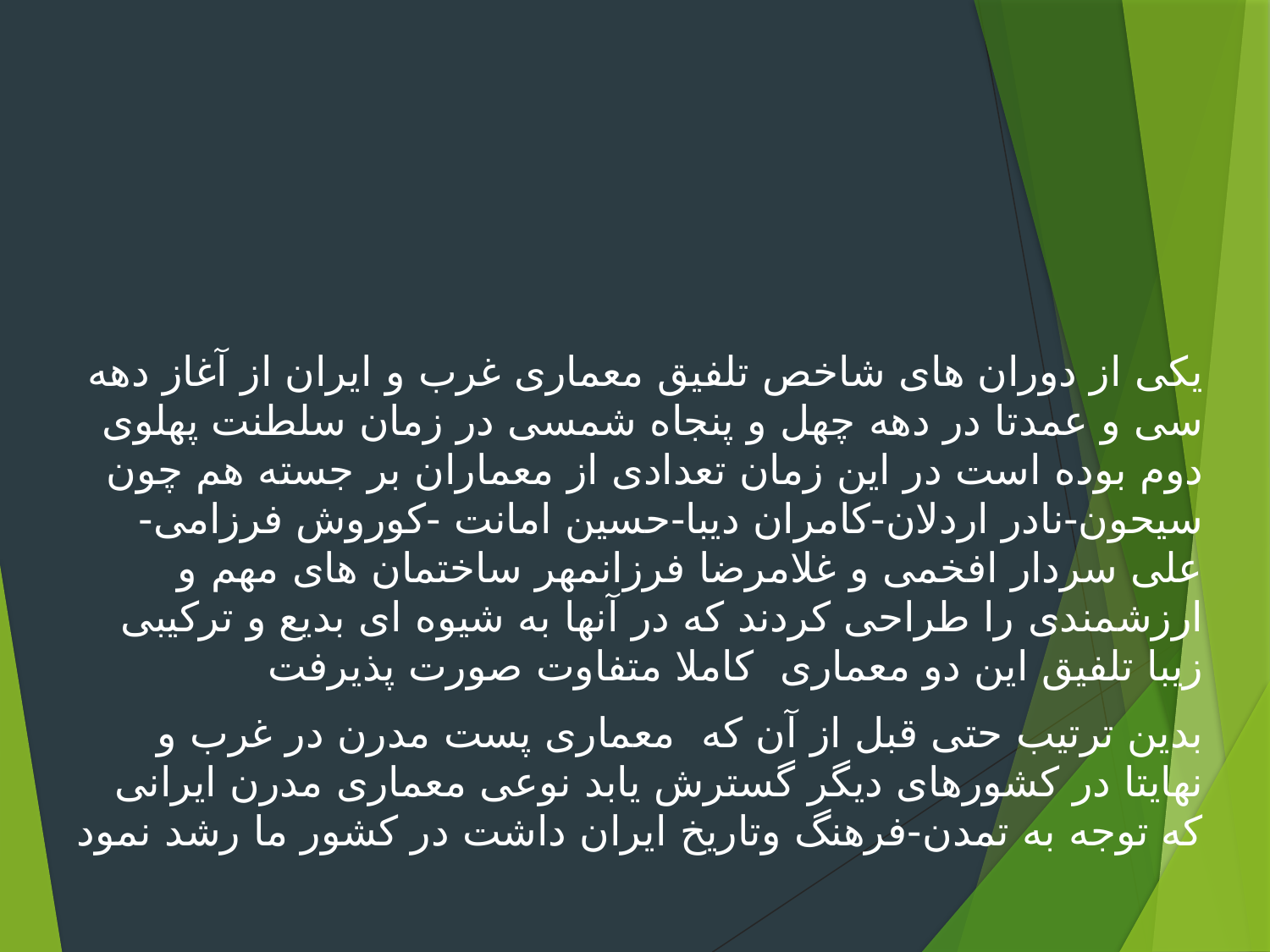

یکی از دوران های شاخص تلفیق معماری غرب و ایران از آغاز دهه سی و عمدتا در دهه چهل و پنجاه شمسی در زمان سلطنت پهلوی دوم بوده است در این زمان تعدادی از معماران بر جسته هم چون سیحون-نادر اردلان-کامران دیبا-حسین امانت -کوروش فرزامی-علی سردار افخمی و غلامرضا فرزانمهر ساختمان های مهم و ارزشمندی را طراحی کردند که در آنها به شیوه ای بدیع و ترکیبی زیبا تلفیق این دو معماری  کاملا متفاوت صورت پذیرفت
بدین ترتیب حتی قبل از آن که  معماری پست مدرن در غرب و نهایتا در کشورهای دیگر گسترش یابد نوعی معماری مدرن ایرانی که توجه به تمدن-فرهنگ وتاریخ ایران داشت در کشور ما رشد نمود